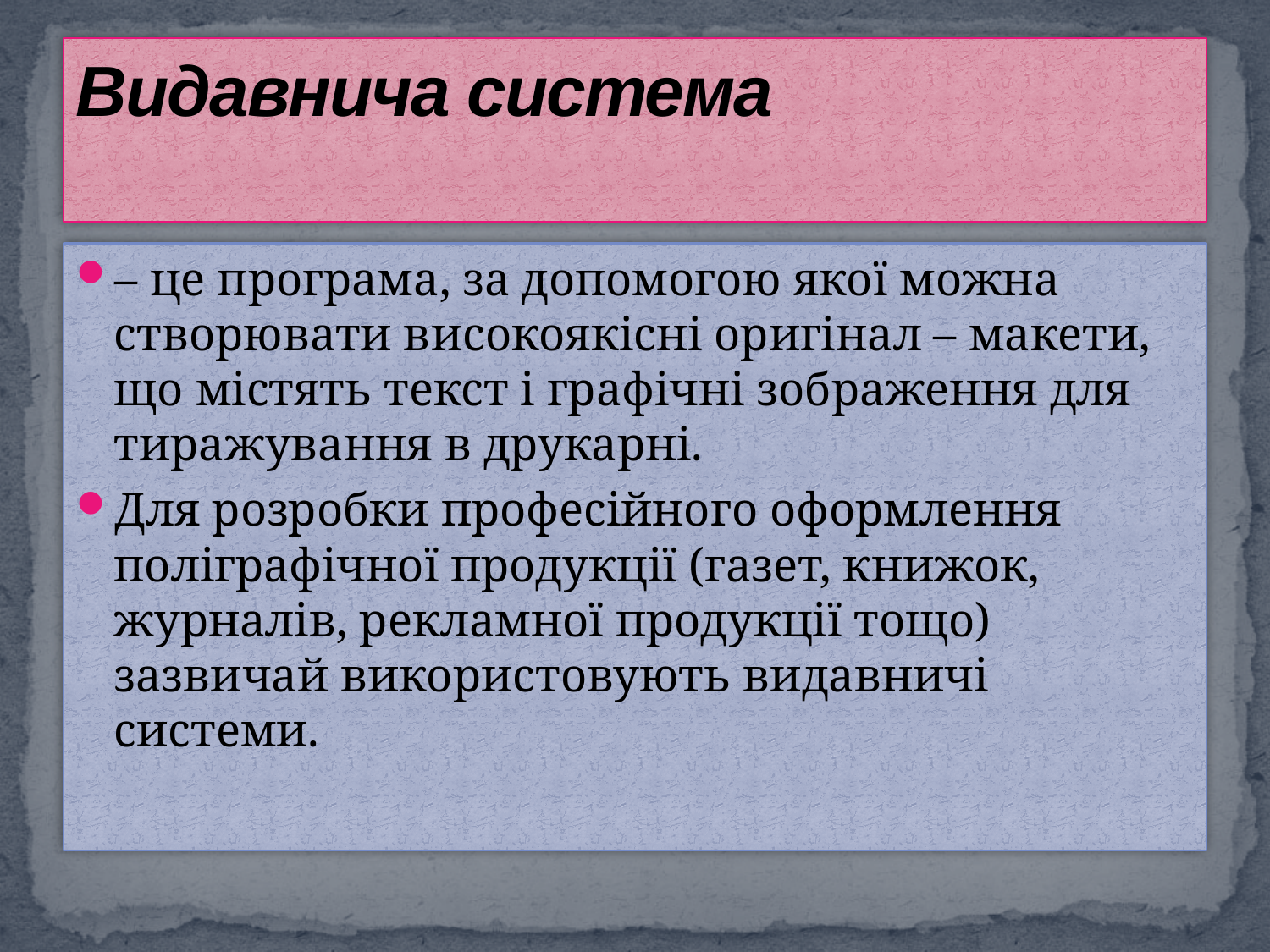

# Видавнича система
– це програма, за допомогою якої можна створювати високоякісні оригінал – макети, що містять текст і графічні зображення для тиражування в друкарні.
Для розробки професійного оформлення поліграфічної продукції (газет, книжок, журналів, рекламної продукції тощо) зазвичай використовують видавничі системи.